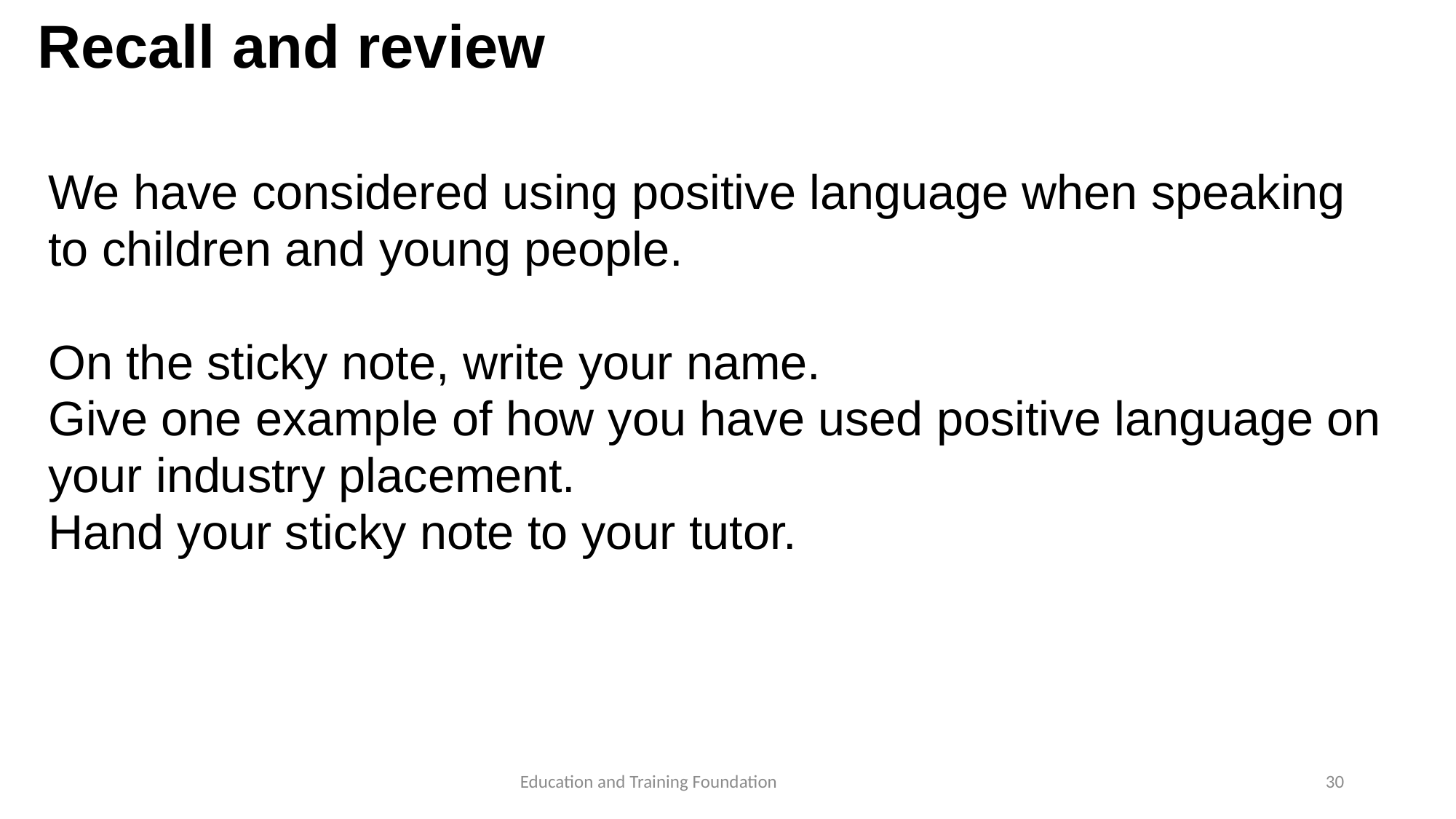

# Recall and review
We have considered using positive language when speaking to children and young people.

On the sticky note, write your name.
Give one example of how you have used positive language on your industry placement.
Hand your sticky note to your tutor.
30
Education and Training Foundation